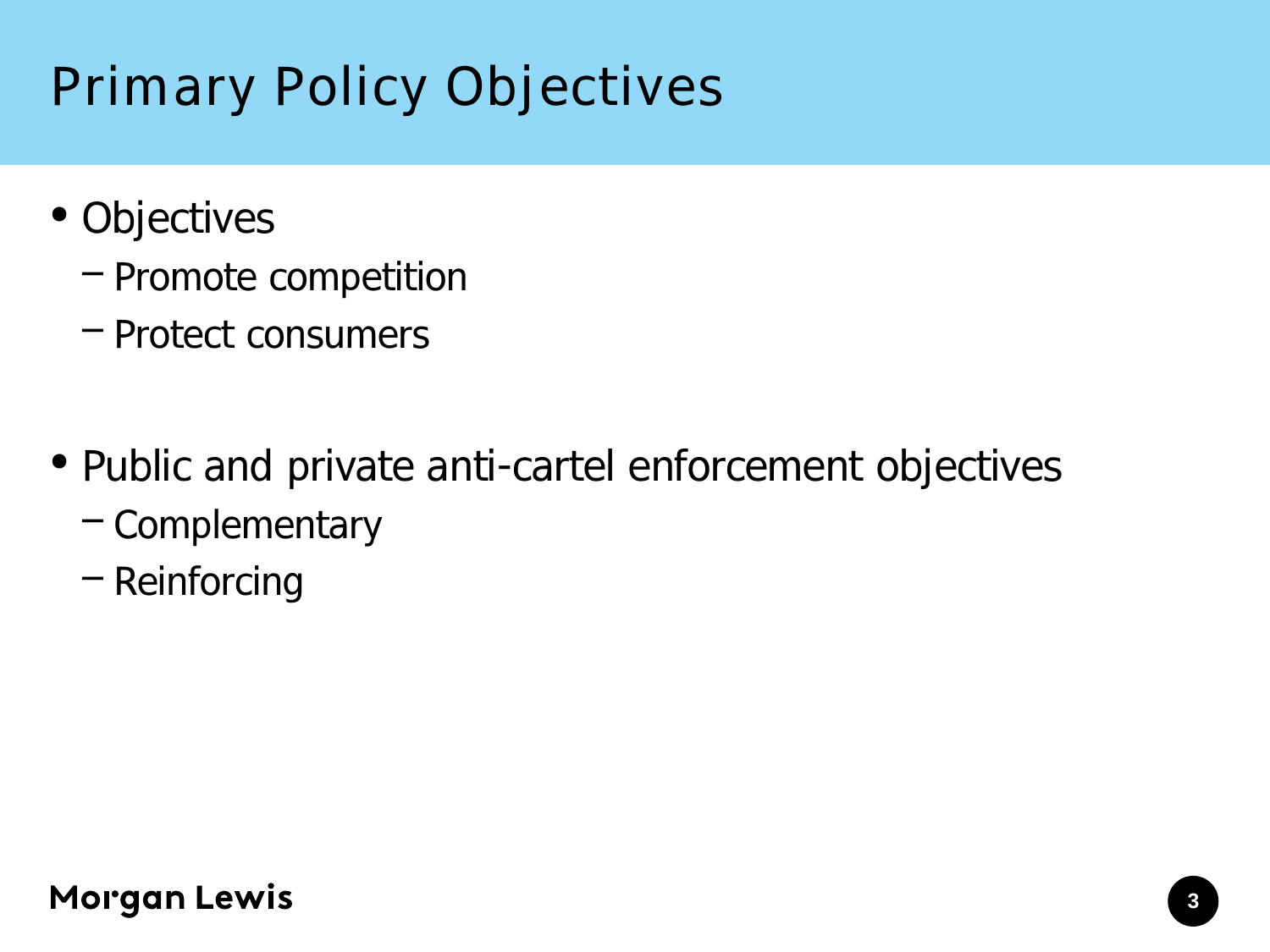

# Primary Policy Objectives
Objectives
Promote competition
Protect consumers

Public and private anti-cartel enforcement objectives
Complementary
Reinforcing

3